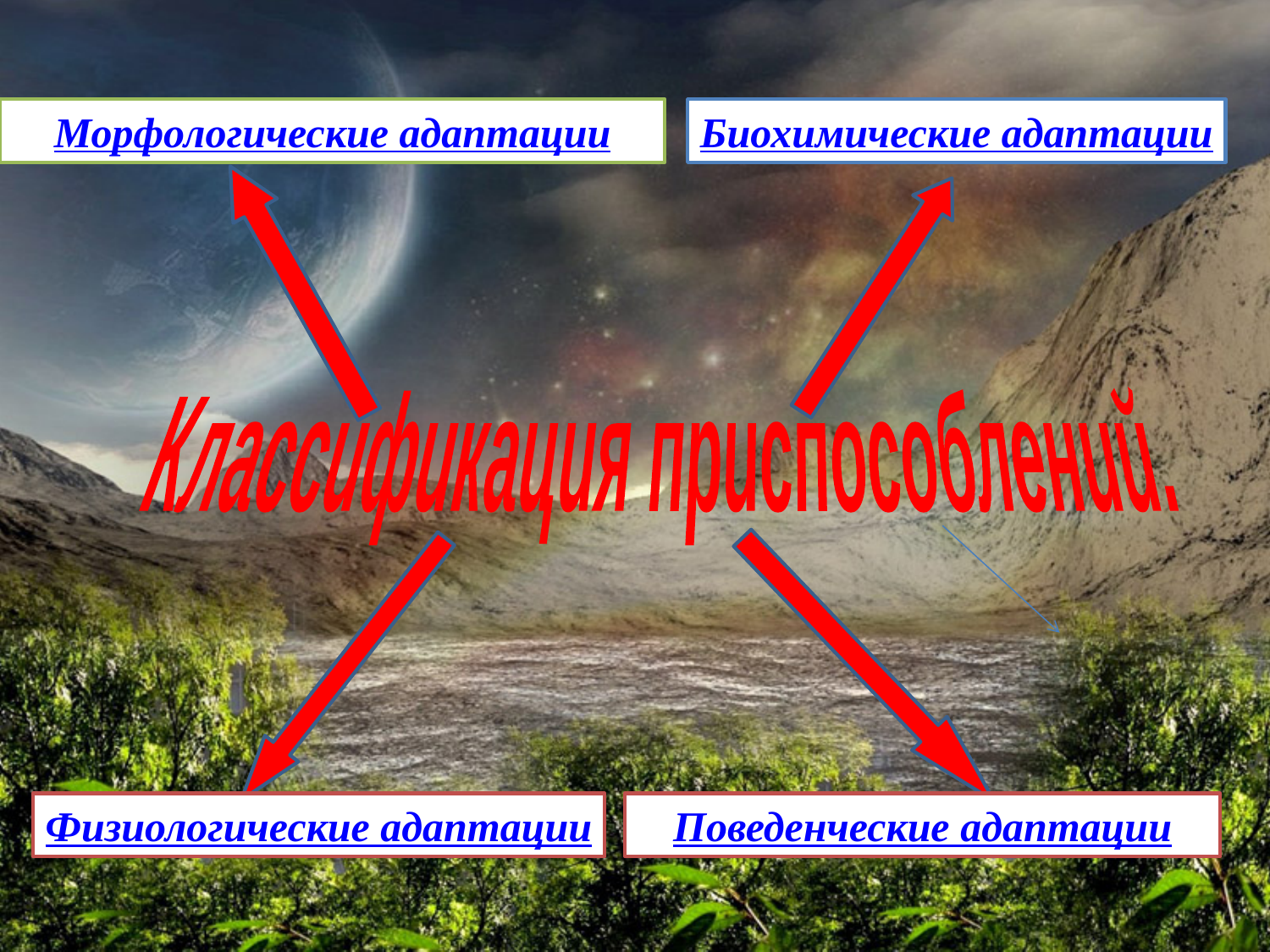

Морфологические адаптации
Биохимические адаптации

Классификация приспособлений.

Физиологические адаптации
Поведенческие адаптации